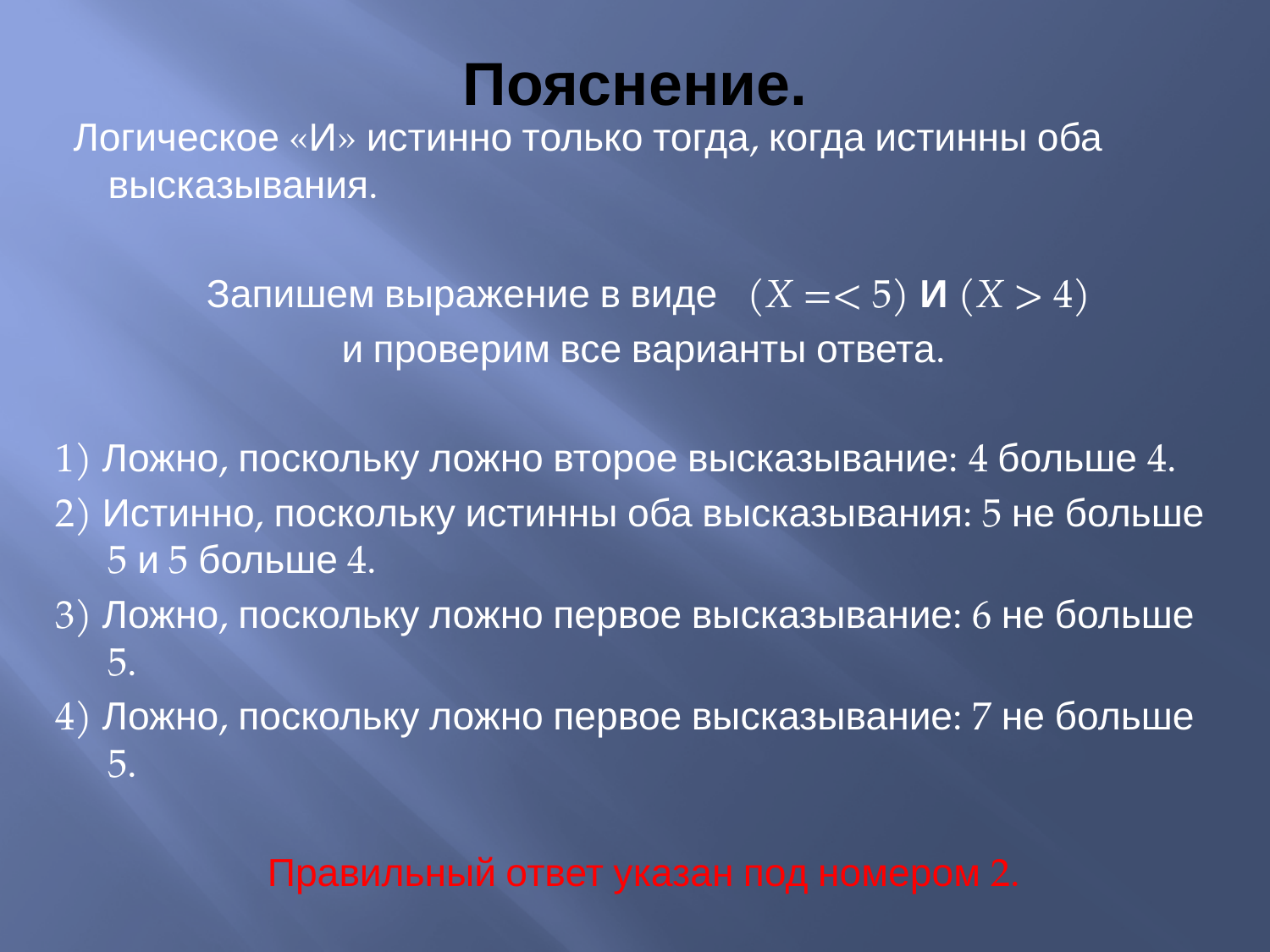

# Пояснение.
   Логическое «И» истинно только тогда, когда ис­тин­ны оба высказывания.

 Запишем выражение в виде   (X =< 5) И (X > 4)
и проверим все варианты ответа.

1) Ложно, поскольку ложно второе высказывание: 4 больше 4.
2) Истинно, поскольку истинны оба высказывания: 5 не больше 5 и 5 больше 4.
3) Ложно, поскольку ложно первое высказывание: 6 не больше 5.
4) Ложно, поскольку ложно первое высказывание: 7 не больше 5.

Правильный ответ указан под номером 2.